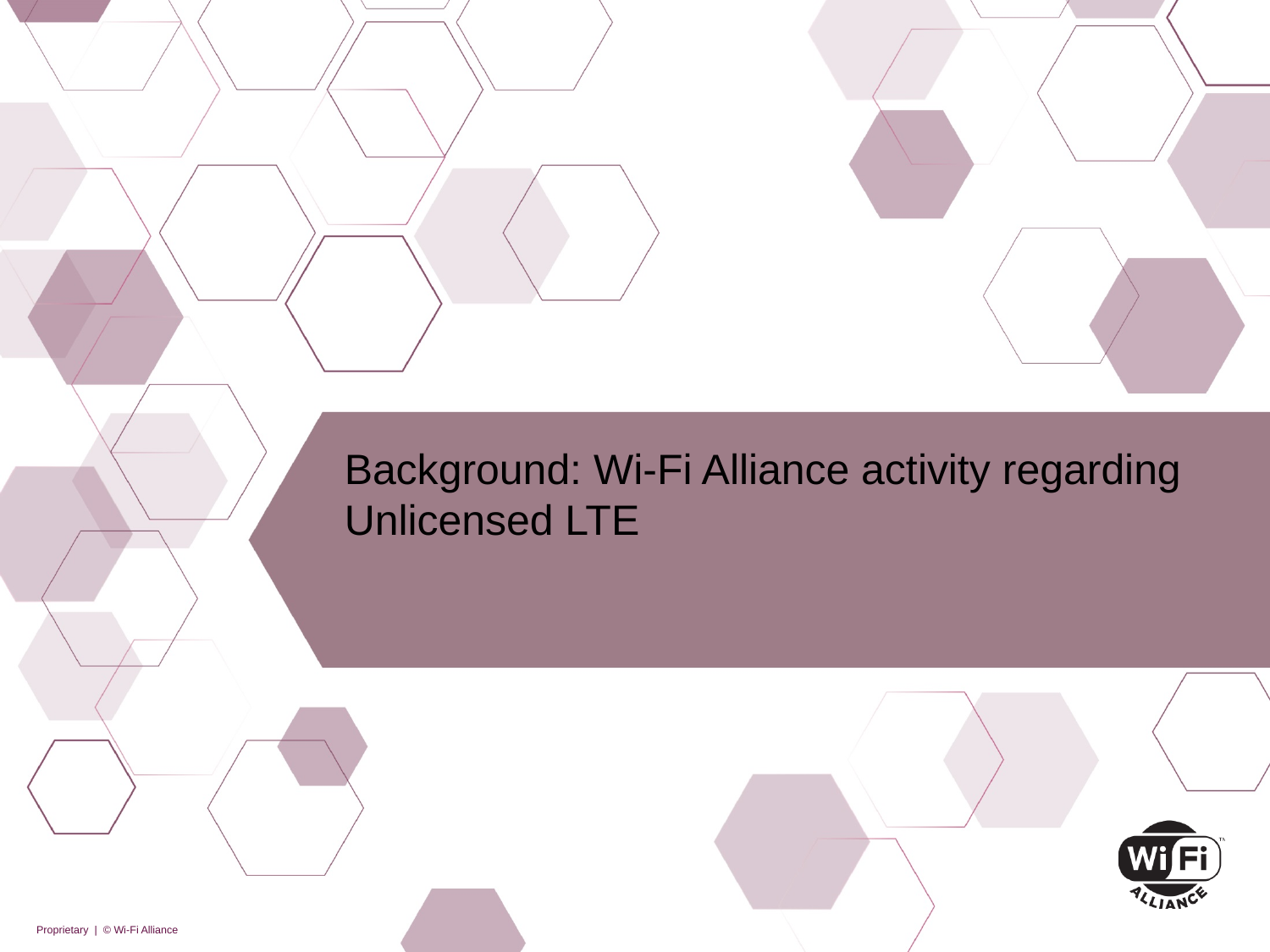

# Background: Wi-Fi Alliance activity regarding Unlicensed LTE